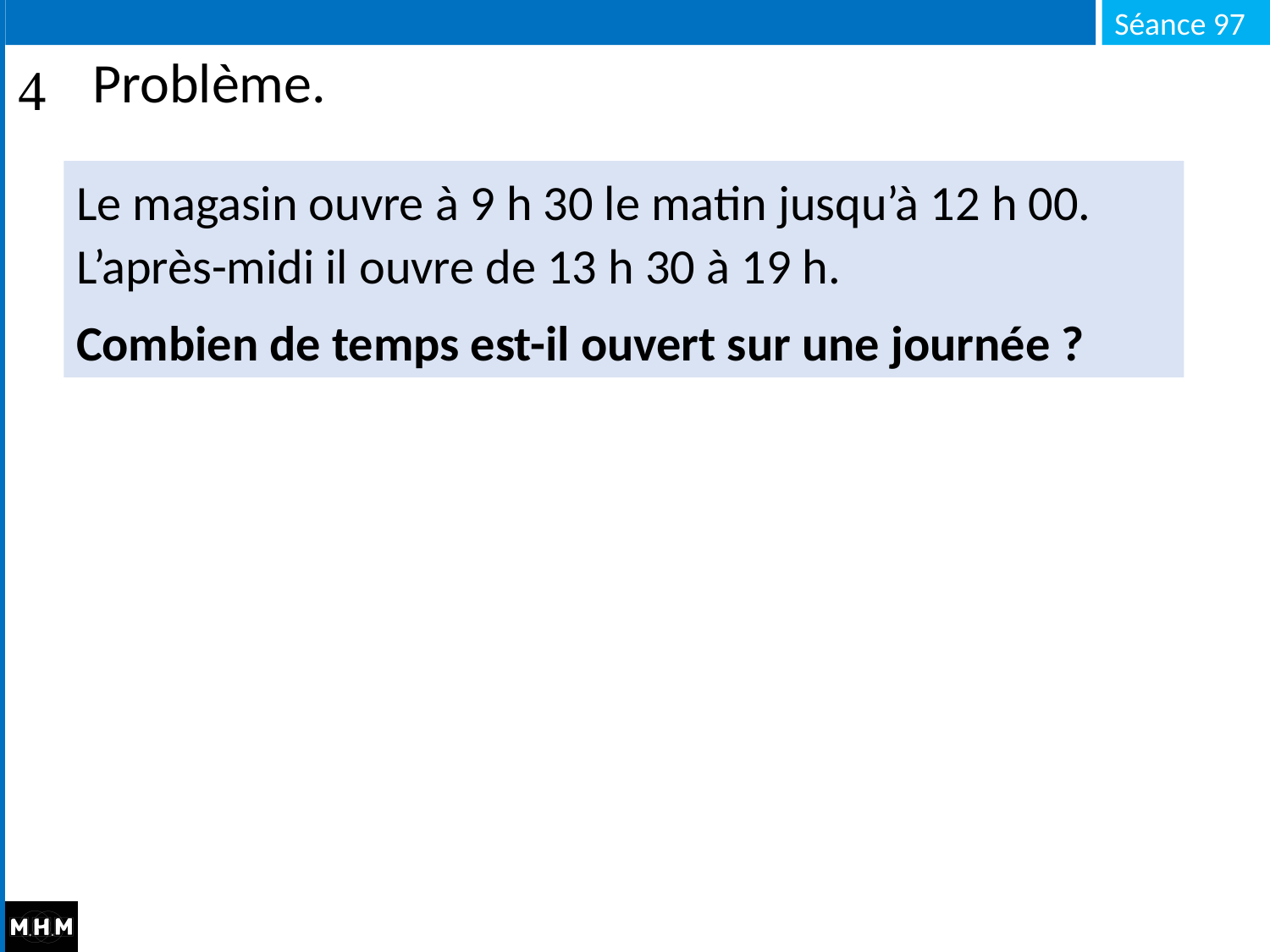

# Problème.
Le magasin ouvre à 9 h 30 le matin jusqu’à 12 h 00. L’après-midi il ouvre de 13 h 30 à 19 h.
Combien de temps est-il ouvert sur une journée ?